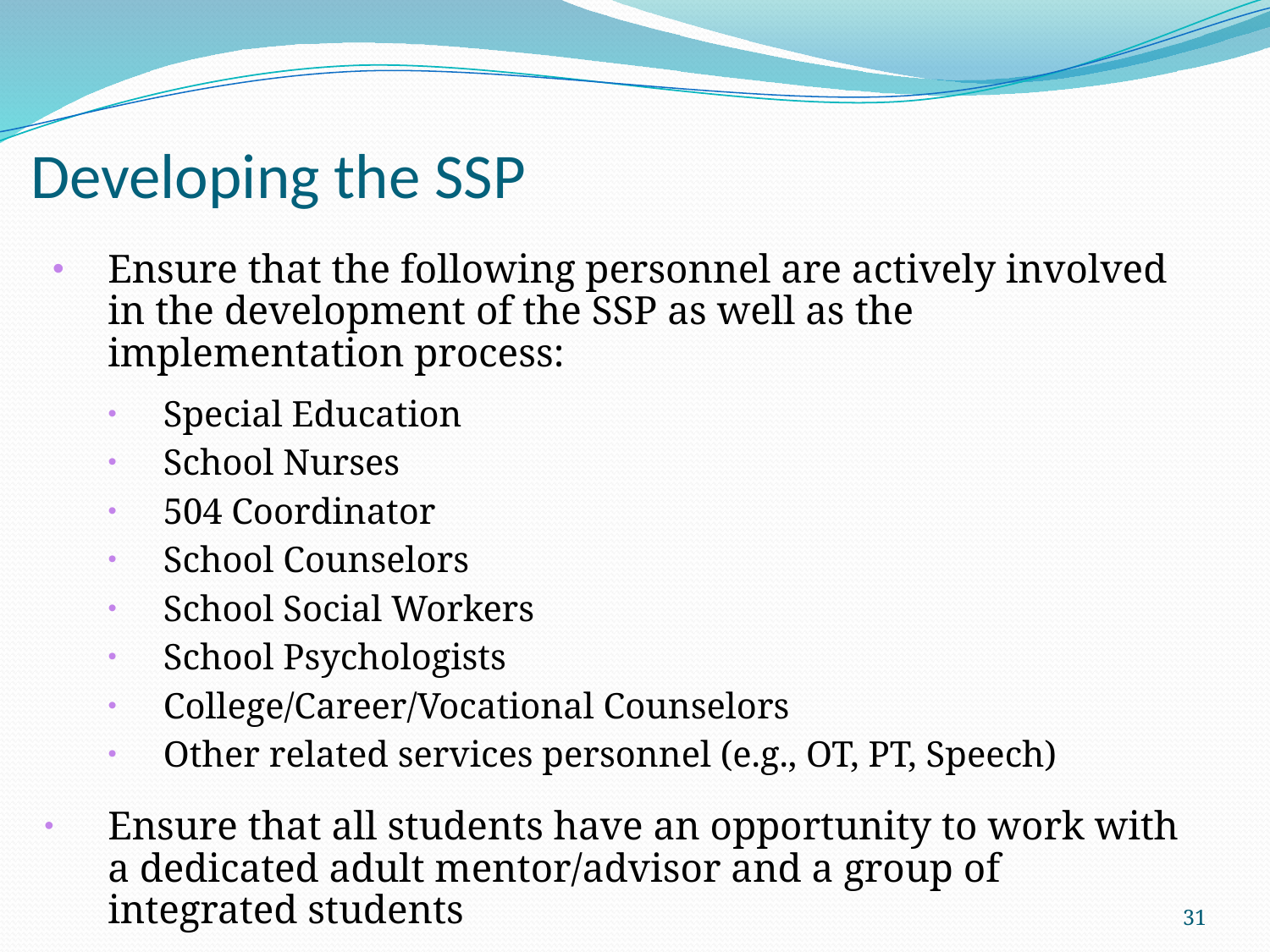

# Developing the SSP
Ensure that the following personnel are actively involved in the development of the SSP as well as the implementation process:
Special Education
School Nurses
504 Coordinator
School Counselors
School Social Workers
School Psychologists
College/Career/Vocational Counselors
Other related services personnel (e.g., OT, PT, Speech)
Ensure that all students have an opportunity to work with a dedicated adult mentor/advisor and a group of integrated students
31